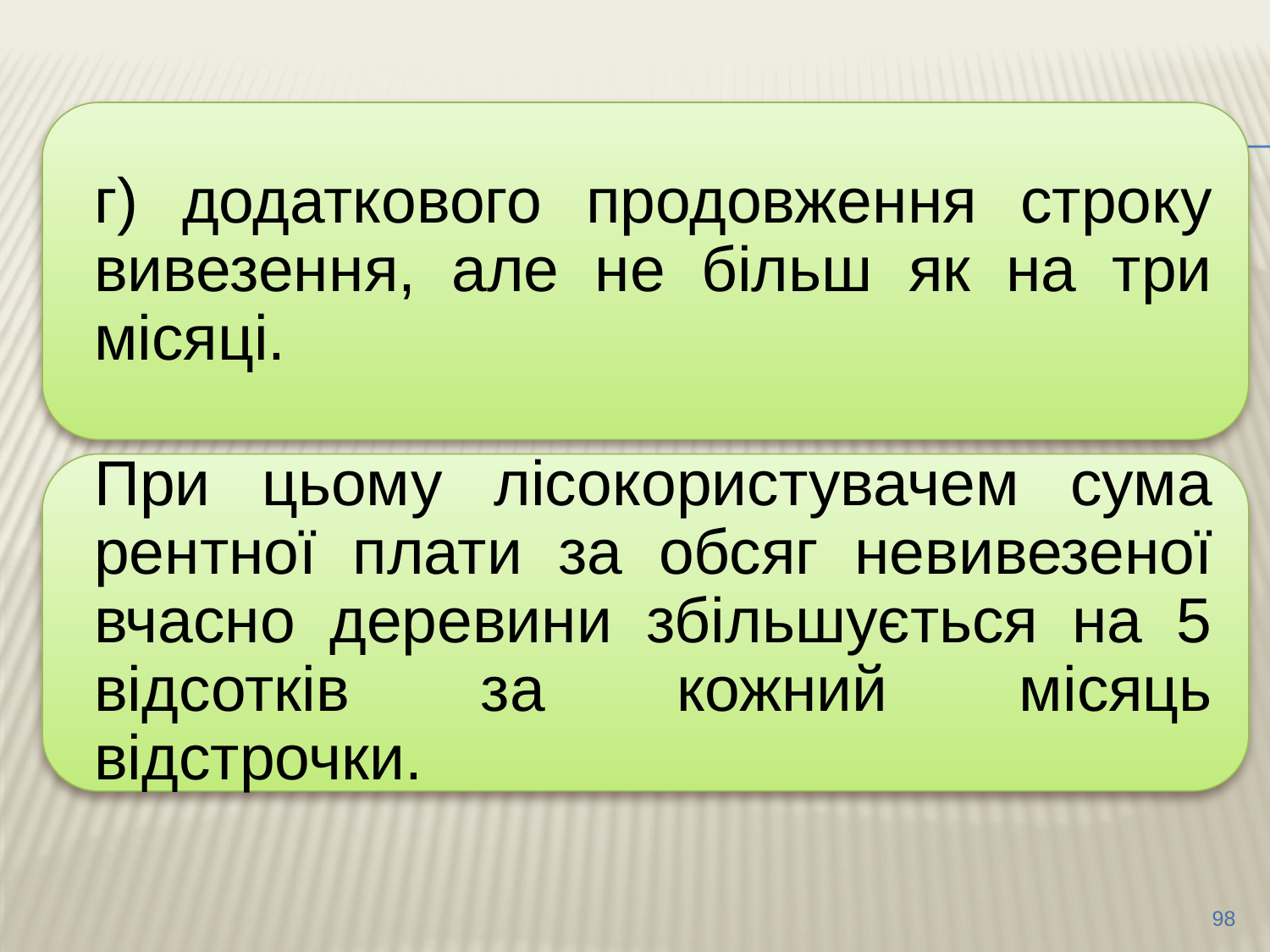

г) додаткового продовження строку вивезення, але не більш як на три місяці.
При цьому лісокористувачем сума рентної плати за обсяг невивезеної вчасно деревини збільшується на 5 відсотків за кожний місяць відстрочки.
98